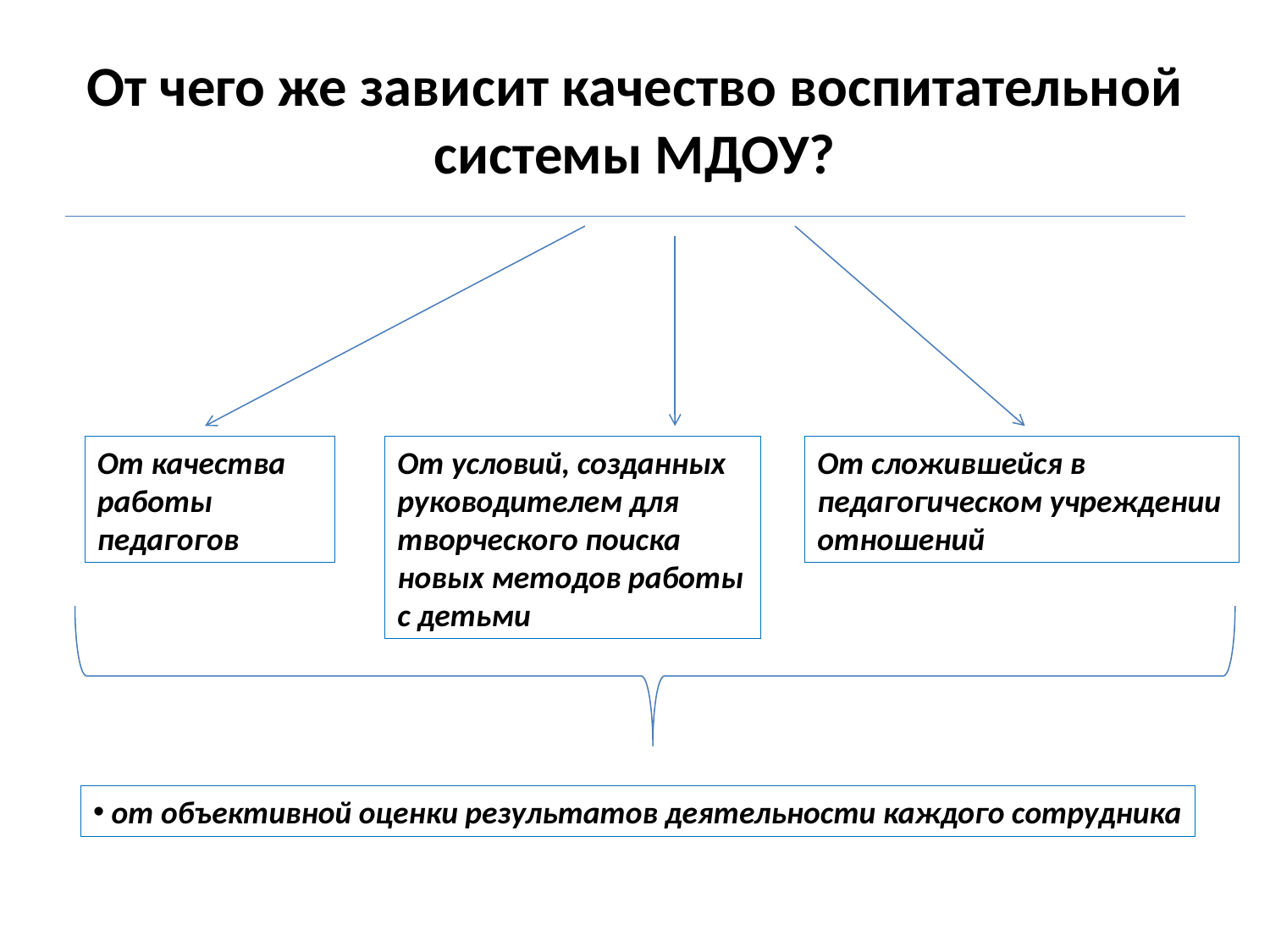

# От чего же зависит качество воспитательной системы МДОУ?

От качества
работы
педагогов
От условий, созданных
руководителем для
творческого поиска
новых методов работы
с детьми
От сложившейся в
педагогическом учреждении
отношений
 от объективной оценки результатов деятельности каждого сотрудника